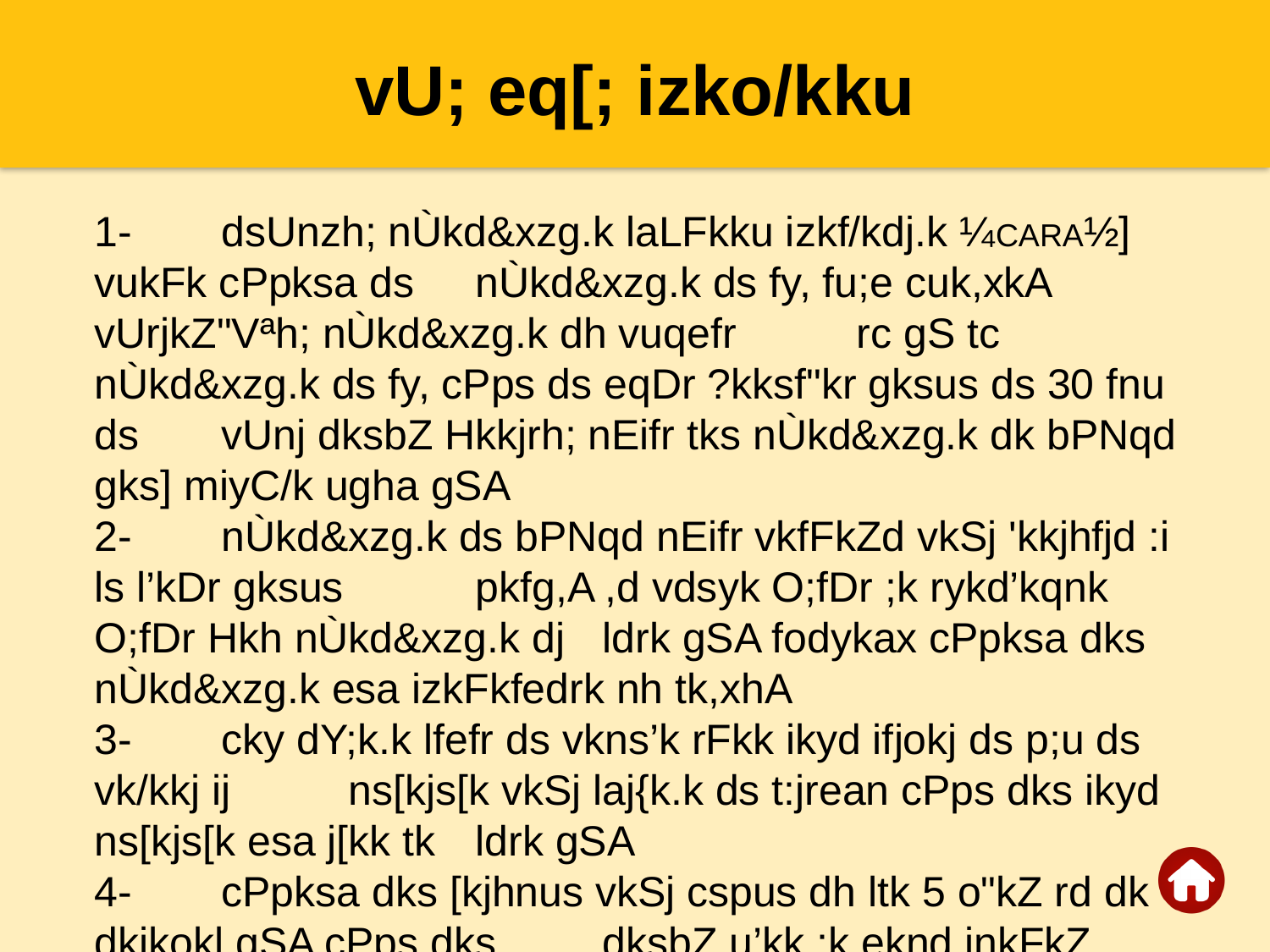

vU; eq[; izko/kku
1-	dsUnzh; nÙkd&xzg.k laLFkku izkf/kdj.k ¼CARA½] vukFk cPpksa ds 	nÙkd&xzg.k ds fy, fu;e cuk,xkA vUrjkZ"Vªh; nÙkd&xzg.k dh vuqefr 	rc gS tc nÙkd&xzg.k ds fy, cPps ds eqDr ?kksf"kr gksus ds 30 fnu ds 	vUnj dksbZ Hkkjrh; nEifr tks nÙkd&xzg.k dk bPNqd gks] miyC/k ugha gSA
2-	nÙkd&xzg.k ds bPNqd nEifr vkfFkZd vkSj 'kkjhfjd :i ls l’kDr gksus 	pkfg,A ,d vdsyk O;fDr ;k rykd’kqnk O;fDr Hkh nÙkd&xzg.k dj 	ldrk gSA fodykax cPpksa dks nÙkd&xzg.k esa izkFkfedrk nh tk,xhA
3-	cky dY;k.k lfefr ds vkns’k rFkk ikyd ifjokj ds p;u ds vk/kkj ij 	ns[kjs[k vkSj laj{k.k ds t:jrean cPps dks ikyd ns[kjs[k esa j[kk tk 	ldrk gSA
4-	cPpksa dks [kjhnus vkSj cspus dh ltk 5 o"kZ rd dk dkjkokl gSA cPps dks 	dksbZ u’kk ;k eknd inkFkZ nsus dh ltk 7 o"kZ rd dk dkjkokl gSA